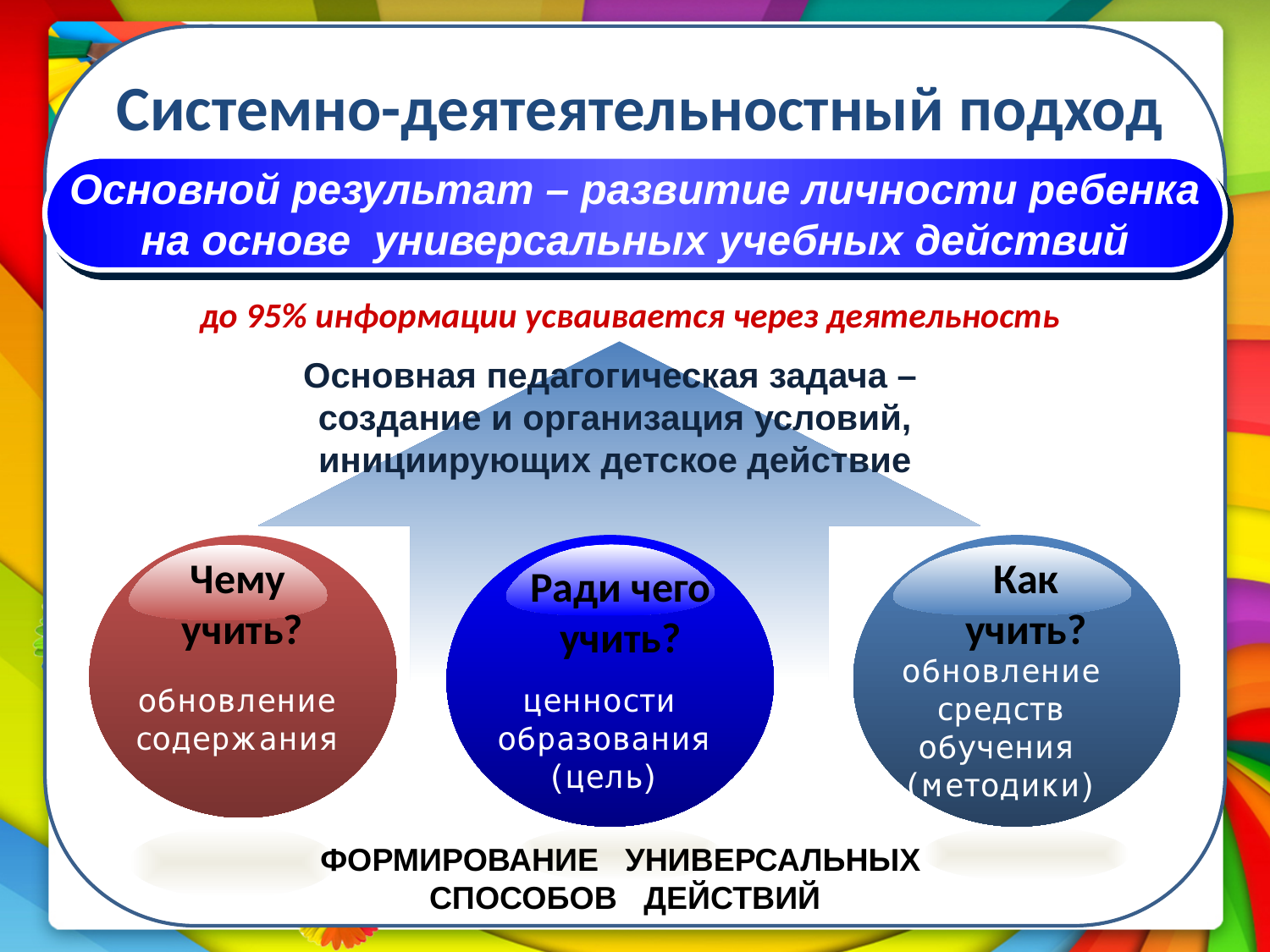

# Системно-деятеятельностный подход
Основной результат – развитие личности ребенка
на основе  универсальных учебных действий

Ради чего учить?

Как
учить?

Чему
 учить?

до 95% информации усваивается через деятельность
Основная педагогическая задача –
создание и организация условий,
инициирующих детское действие
обновление
средств
обучения
(методики)
обновление
содержания
ценности
образования
(цель)
ФОРМИРОВАНИЕ   УНИВЕРСАЛЬНЫХ  СПОСОБОВ   ДЕЙСТВИЙ